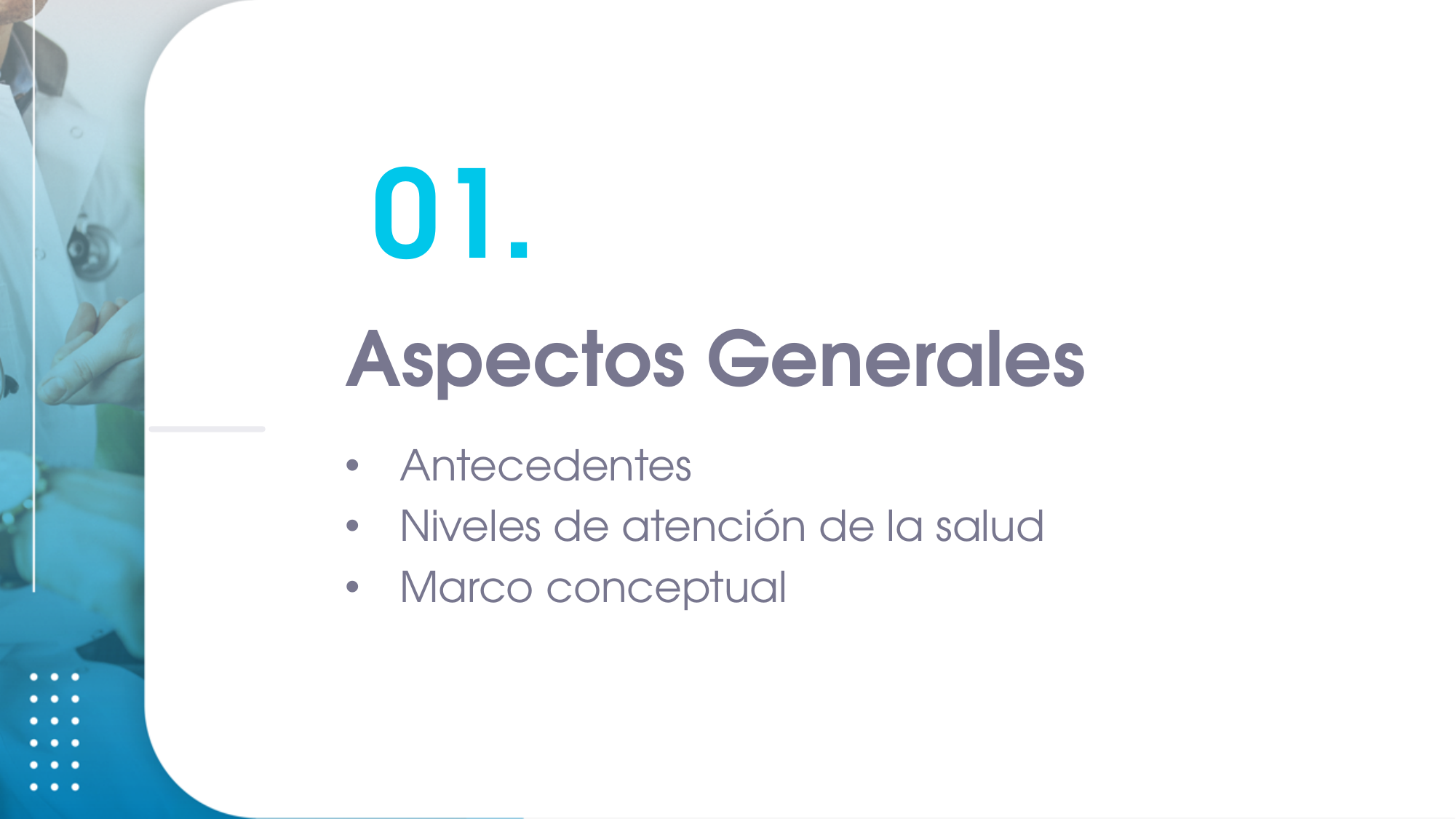

01.
# Aspectos Generales
Antecedentes
Niveles de atención de la salud
Marco conceptual